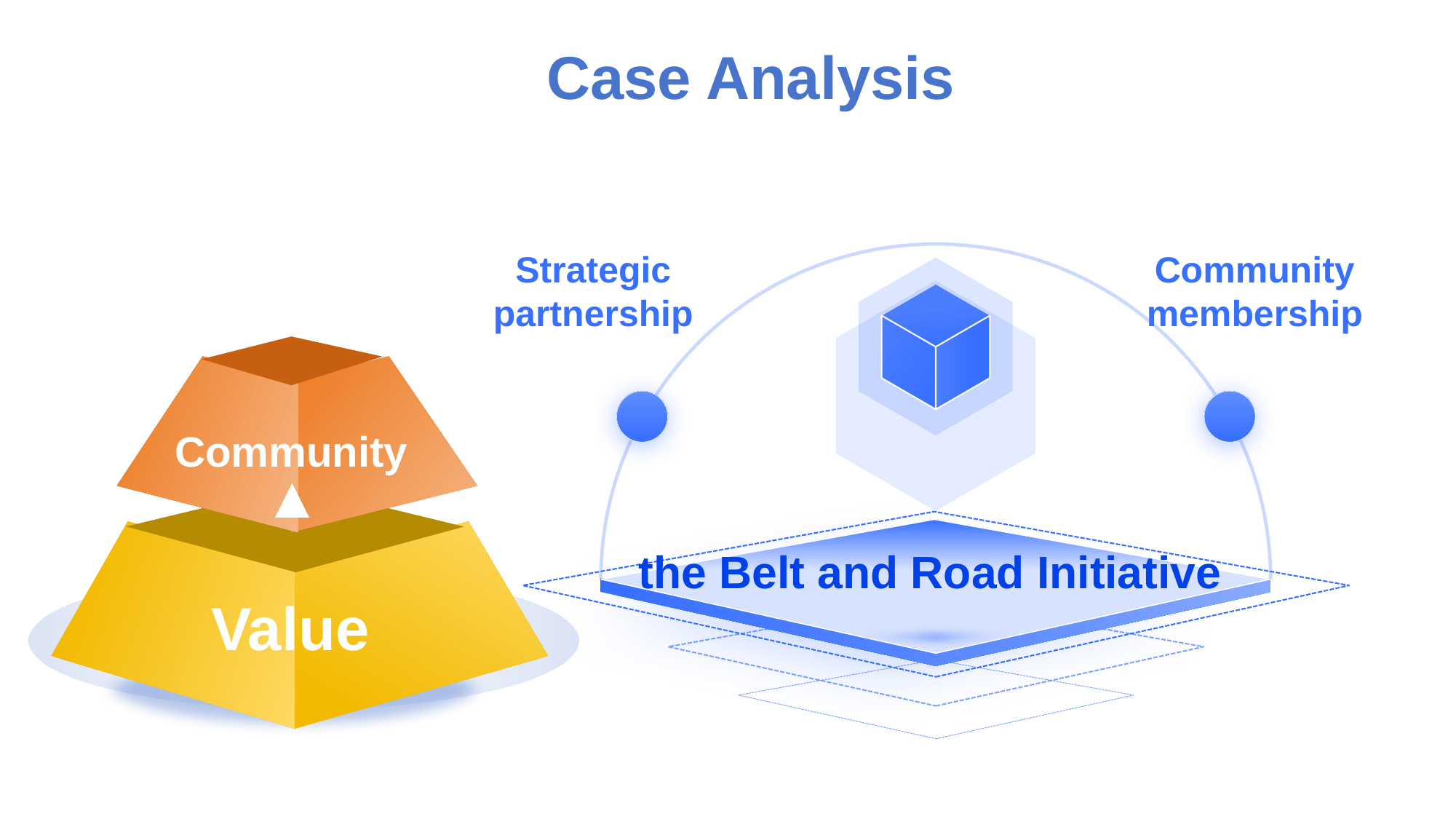

Case Analysis
Community membership

Strategic partnership

Community

the Belt and Road Initiative

Value